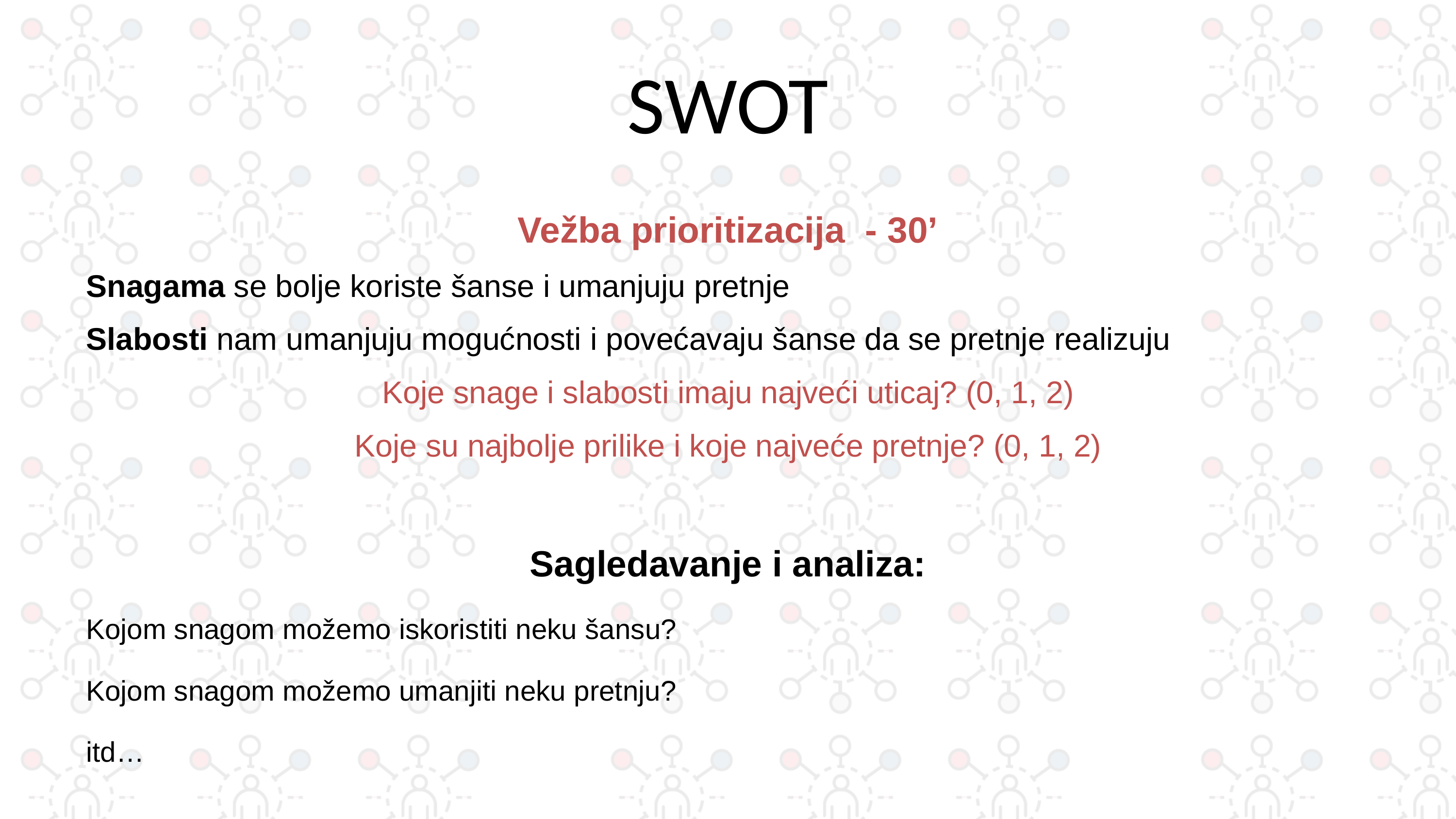

# SWOT

Vežba prioritizacija  - 30’
Snagama se bolje koriste šanse i umanjuju pretnje
Slabosti nam umanjuju mogućnosti i povećavaju šanse da se pretnje realizuju
Koje snage i slabosti imaju najveći uticaj? (0, 1, 2)
Koje su najbolje prilike i koje najveće pretnje? (0, 1, 2)

Sagledavanje i analiza:
Kojom snagom možemo iskoristiti neku šansu?
Kojom snagom možemo umanjiti neku pretnju?
itd…